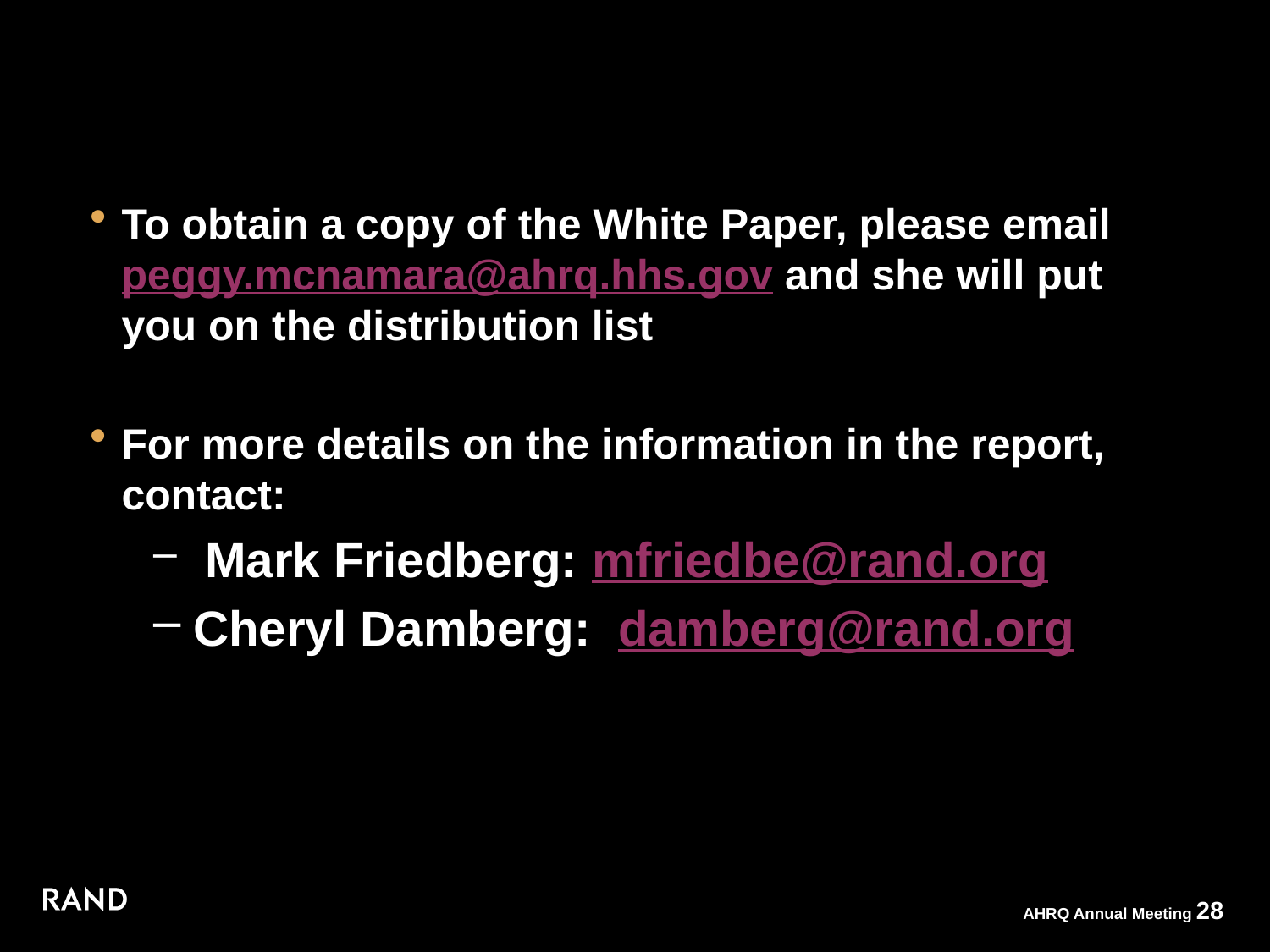

To obtain a copy of the White Paper, please email peggy.mcnamara@ahrq.hhs.gov and she will put you on the distribution list

For more details on the information in the report, contact:
 Mark Friedberg: mfriedbe@rand.org
Cheryl Damberg:  damberg@rand.org